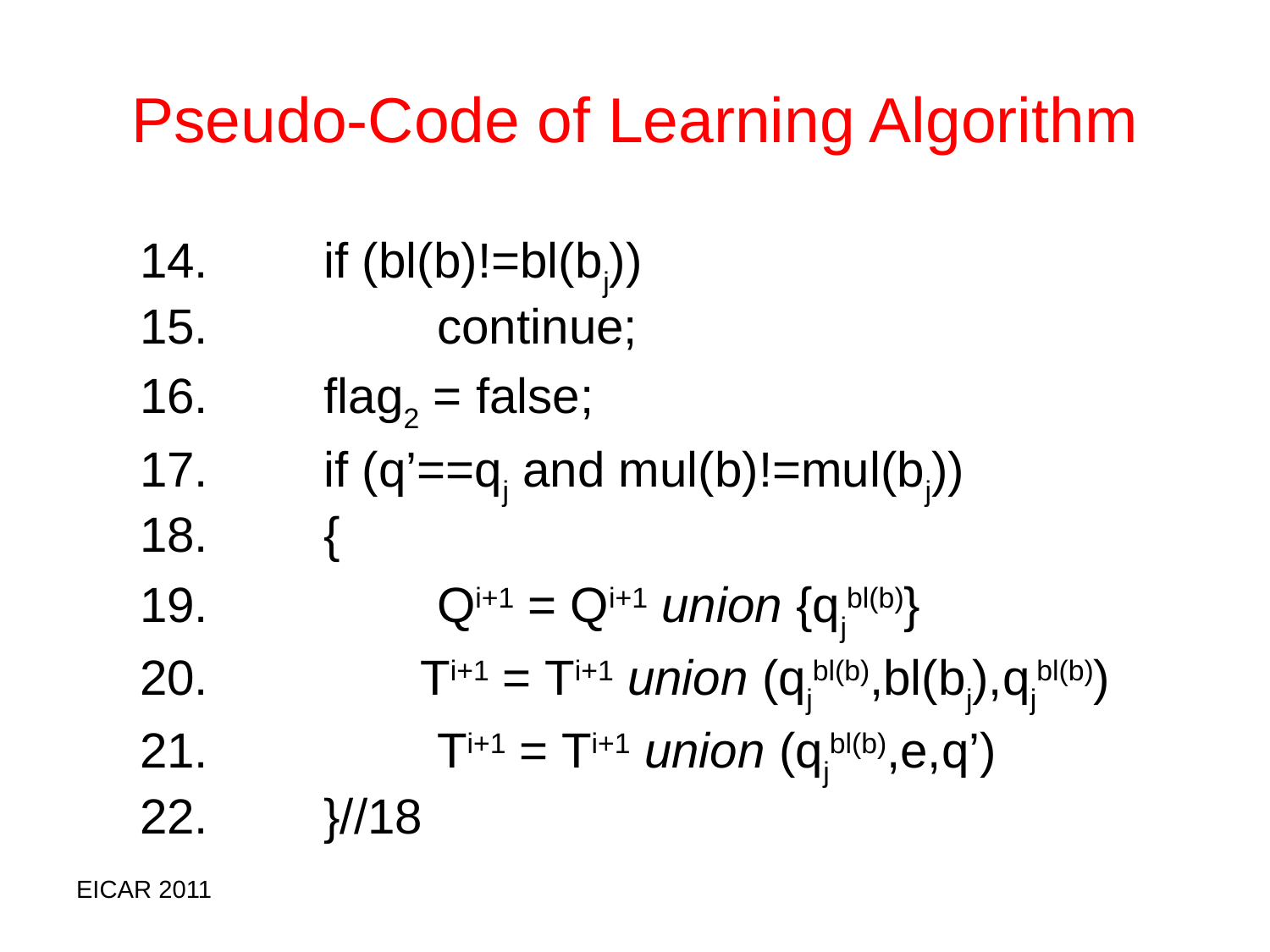

# Pseudo-Code of Learning Algorithm
        if (bl(b)!=bl(bj))
	       continue;
        flag2 = false;
        if (q’==qj and mul(b)!=mul(bj))
        {
	       Qi+1 = Qi+1 union {qjbl(b)}
               Ti+1 = Ti+1 union (qjbl(b),bl(bj),qjbl(b))
	       Ti+1 = Ti+1 union (qjbl(b),e,q’)
        }//18
EICAR 2011